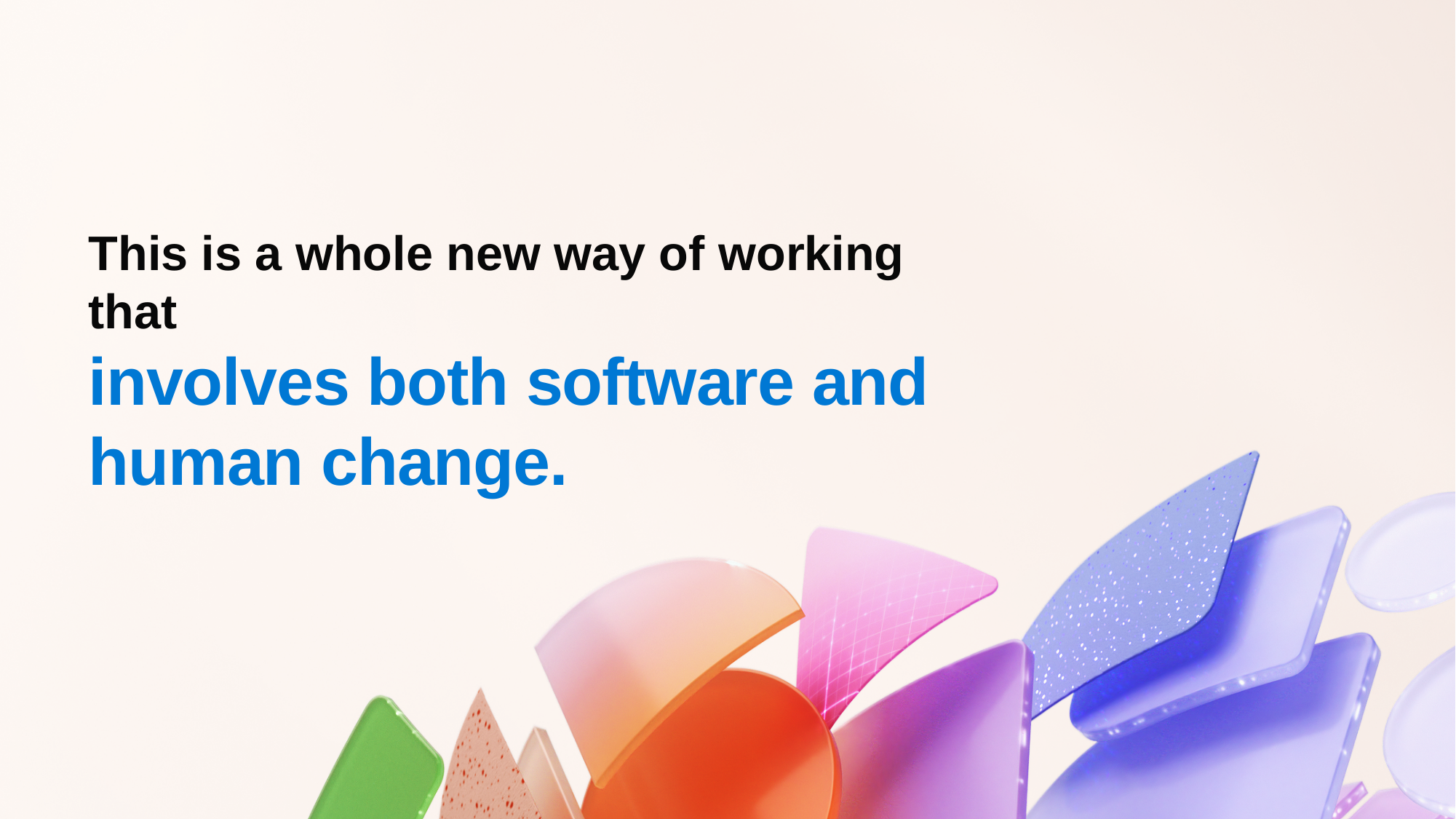

# This is a whole new way of working that
involves both software and human change.